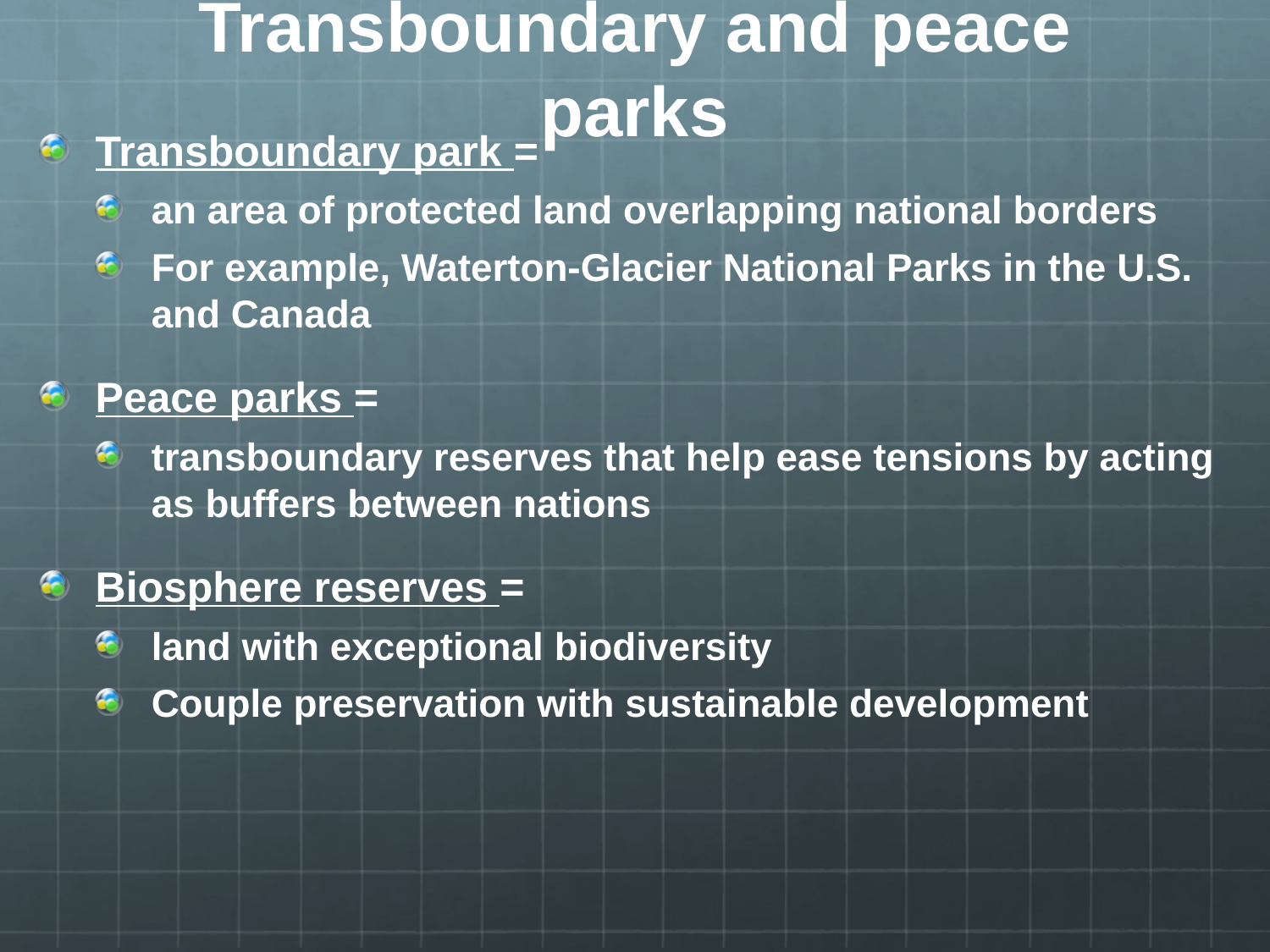

# Transboundary and peace parks
Transboundary park =
an area of protected land overlapping national borders
For example, Waterton-Glacier National Parks in the U.S. and Canada
Peace parks =
transboundary reserves that help ease tensions by acting as buffers between nations
Biosphere reserves =
land with exceptional biodiversity
Couple preservation with sustainable development